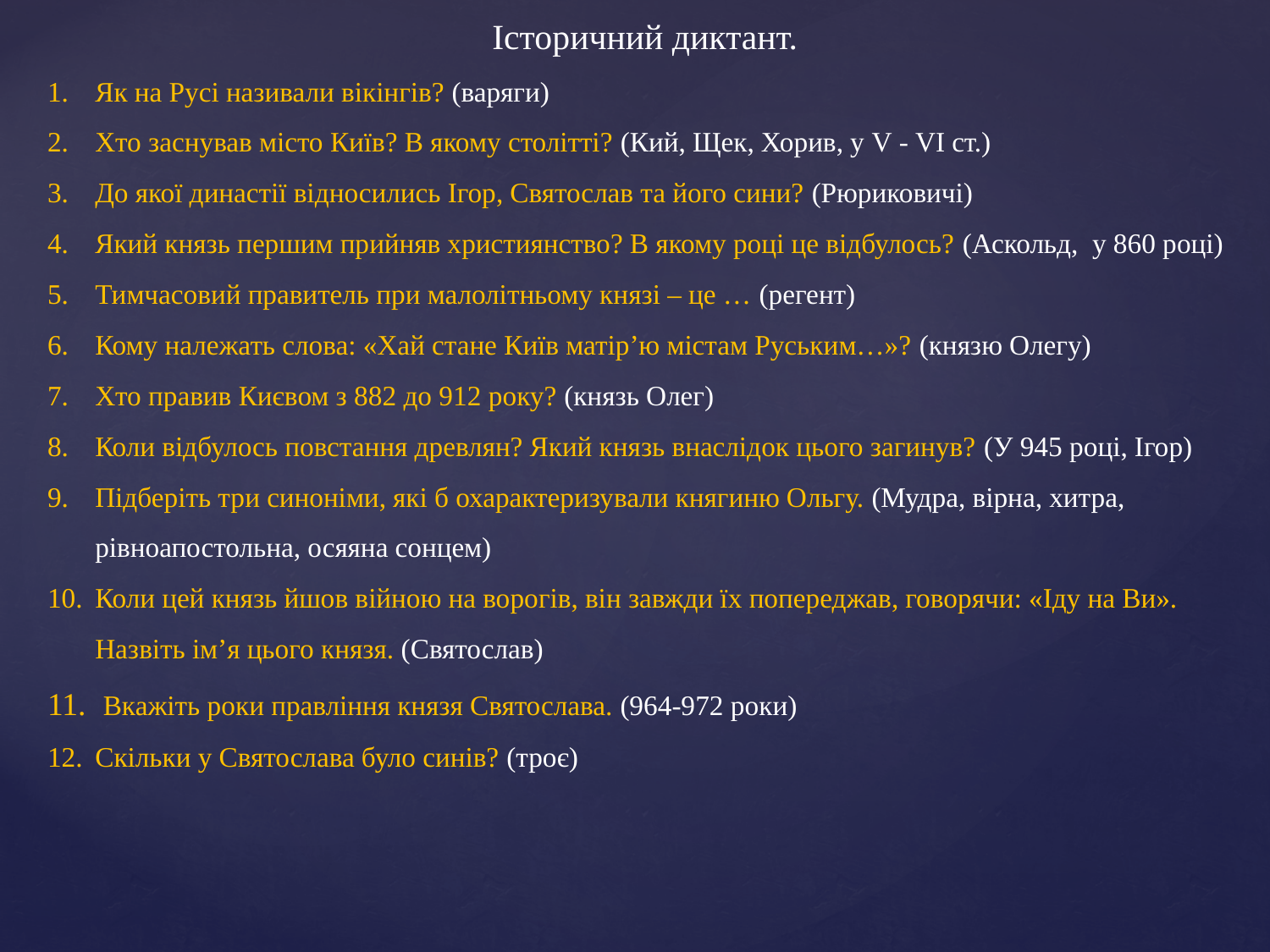

Історичний диктант.
Як на Русі називали вікінгів? (варяги)
Хто заснував місто Київ? В якому столітті? (Кий, Щек, Хорив, у V - VI ст.)
До якої династії відносились Ігор, Святослав та його сини? (Рюриковичі)
Який князь першим прийняв християнство? В якому році це відбулось? (Аскольд,  у 860 році)
Тимчасовий правитель при малолітньому князі – це … (регент)
Кому належать слова: «Хай стане Київ матір’ю містам Руським…»? (князю Олегу)
Хто правив Києвом з 882 до 912 року? (князь Олег)
Коли відбулось повстання древлян? Який князь внаслідок цього загинув? (У 945 році, Ігор)
Підберіть три синоніми, які б охарактеризували княгиню Ольгу. (Мудра, вірна, хитра, рівноапостольна, осяяна сонцем)
Коли цей князь йшов війною на ворогів, він завжди їх попереджав, говорячи: «Іду на Ви». Назвіть ім’я цього князя. (Святослав)
 Вкажіть роки правління князя Святослава. (964-972 роки)
Скільки у Святослава було синів? (троє)